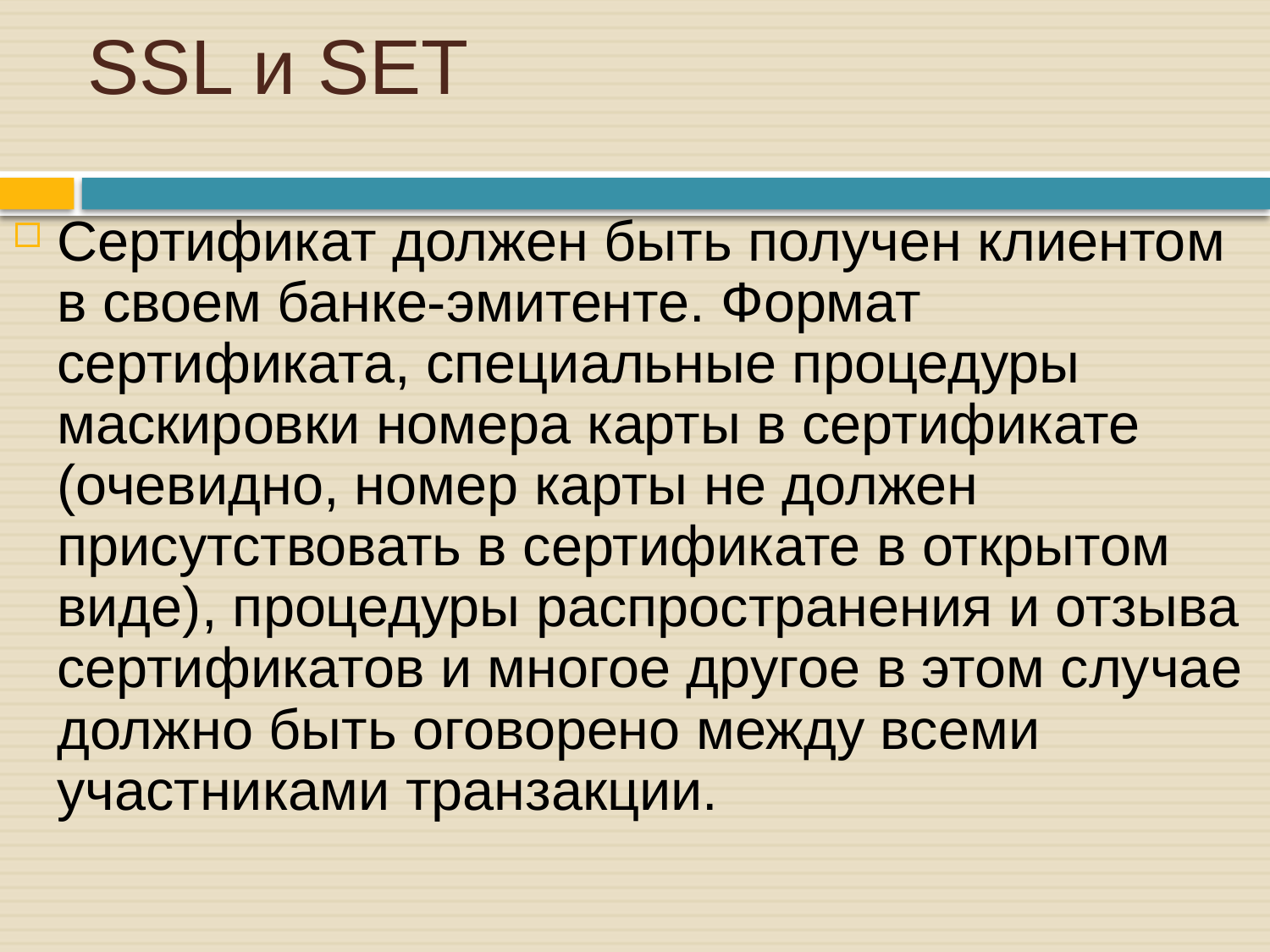

# SSL и SET
Сертификат должен быть получен клиентом в своем банке-эмитенте. Формат сертификата, специальные процедуры маскировки номера карты в сертификате (очевидно, номер карты не должен присутствовать в сертификате в открытом виде), процедуры распространения и отзыва сертификатов и многое другое в этом случае должно быть оговорено между всеми участниками транзакции.